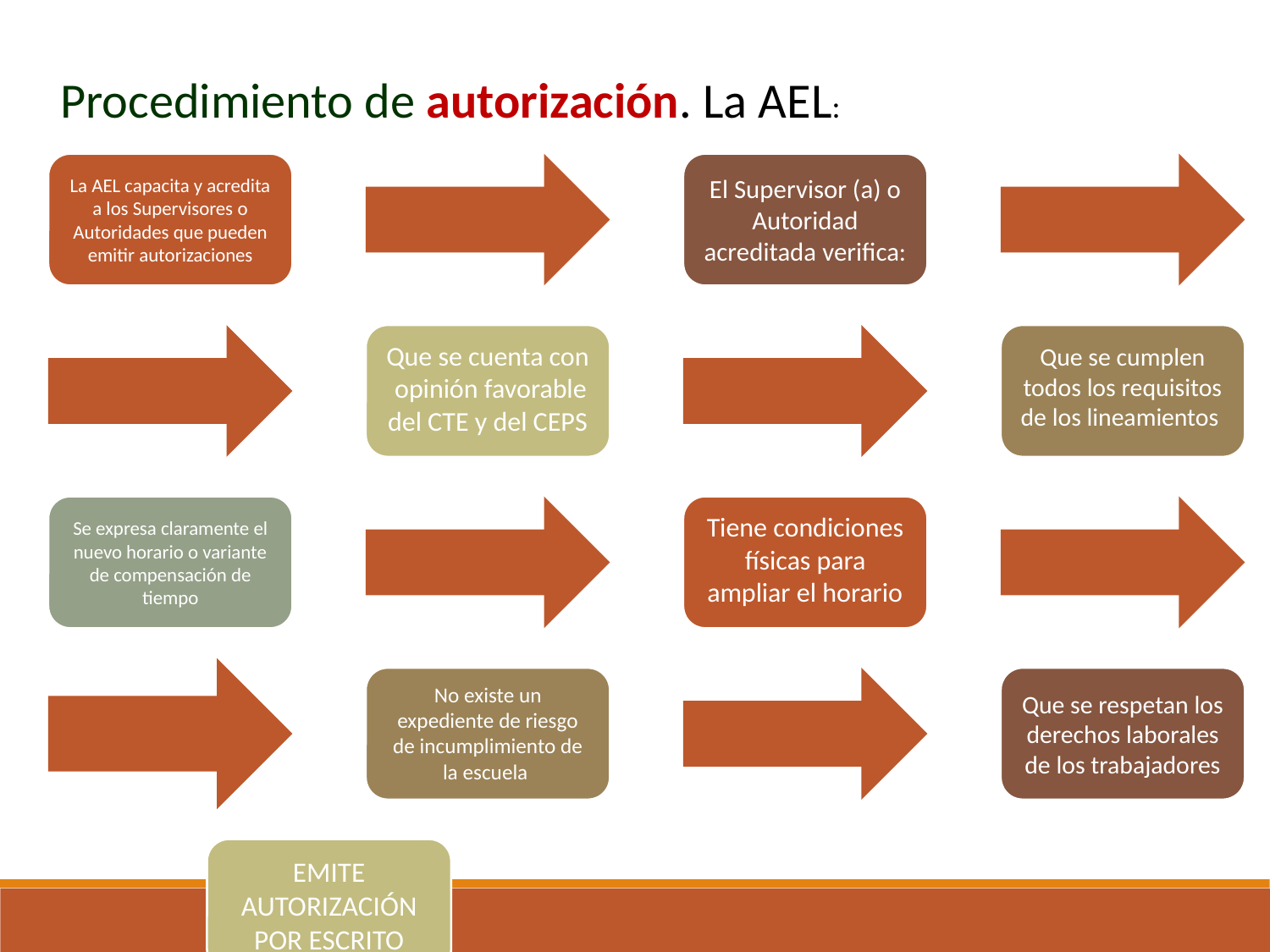

Procedimiento de autorización. La AEL:

La AEL capacita y acredita a los Supervisores o Autoridades que pueden emitir autorizaciones
El Supervisor (a) o Autoridad acreditada verifica:
Que se cumplen todos los requisitos de los lineamientos
Que se cuenta con  opinión favorable del CTE y del CEPS
Se expresa claramente el nuevo horario o variante de compensación de tiempo
Tiene condiciones físicas para ampliar el horario
Que se respetan los derechos laborales de los trabajadores
No existe un expediente de riesgo de incumplimiento de la escuela
EMITE AUTORIZACIÓN POR ESCRITO